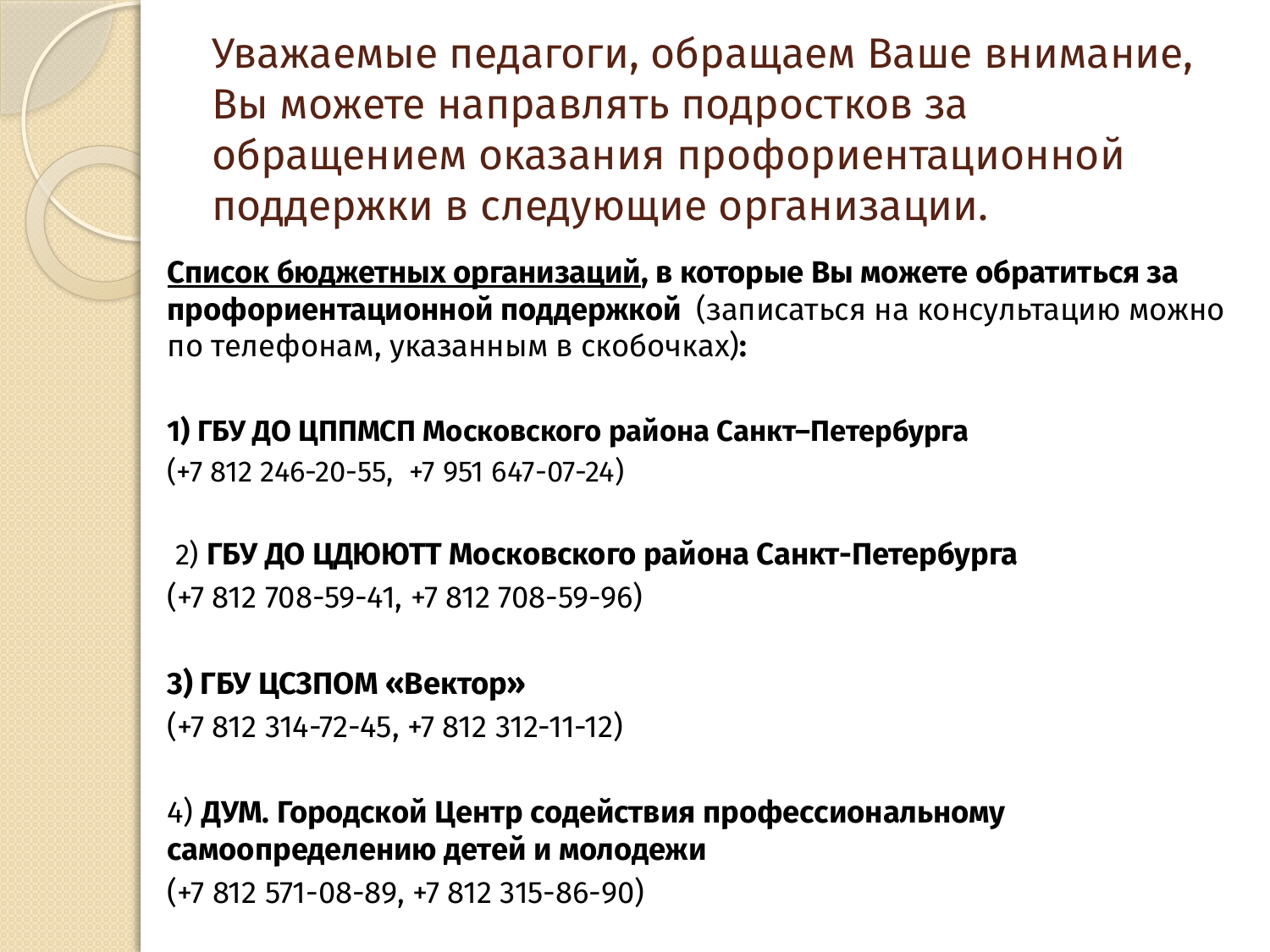

# Уважаемые педагоги, обращаем Ваше внимание, Вы можете направлять подростков за обращением оказания профориентационной поддержки в следующие организации.
Список бюджетных организаций, в которые Вы можете обратиться за профориентационной поддержкой  (записаться на консультацию можно по телефонам, указанным в скобочках):

1) ГБУ ДО ЦППМСП Московского района Санкт–Петербурга
(+7 812 246-20-55,  +7 951 647-07-24)

 2) ГБУ ДО ЦДЮЮТТ Московского района Санкт-Петербурга
(+7 812 708-59-41, +7 812 708-59-96)

3) ГБУ ЦСЗПОМ «Вектор»
(+7 812 314-72-45, +7 812 312-11-12)

4) ДУМ. Городской Центр содействия профессиональному самоопределению детей и молодежи
(+7 812 571-08-89, +7 812 315-86-90)